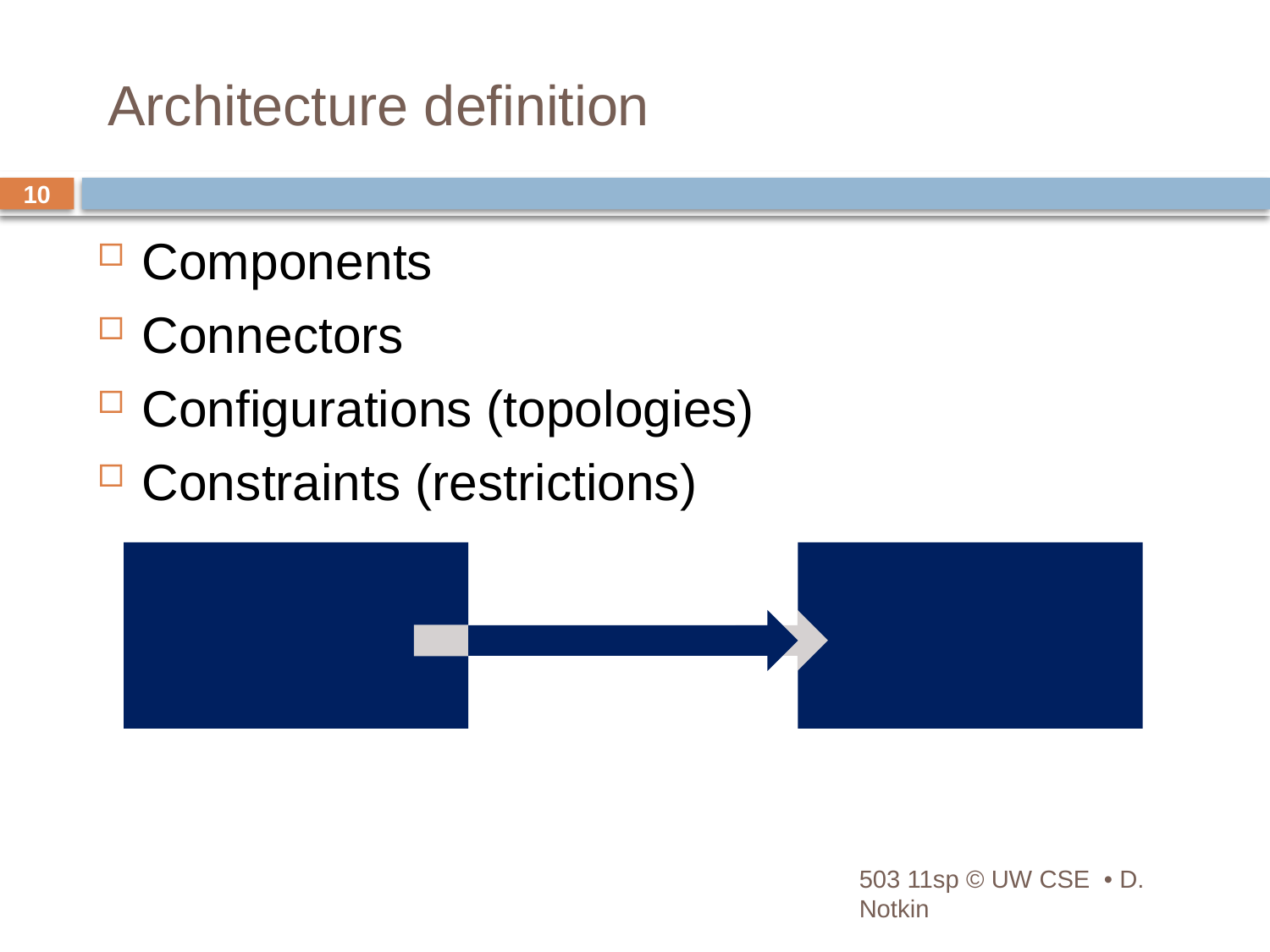

# Architecture definition
10
Components
Connectors
Configurations (topologies)
Constraints (restrictions)

503 11sp © UW CSE  • D. Notkin